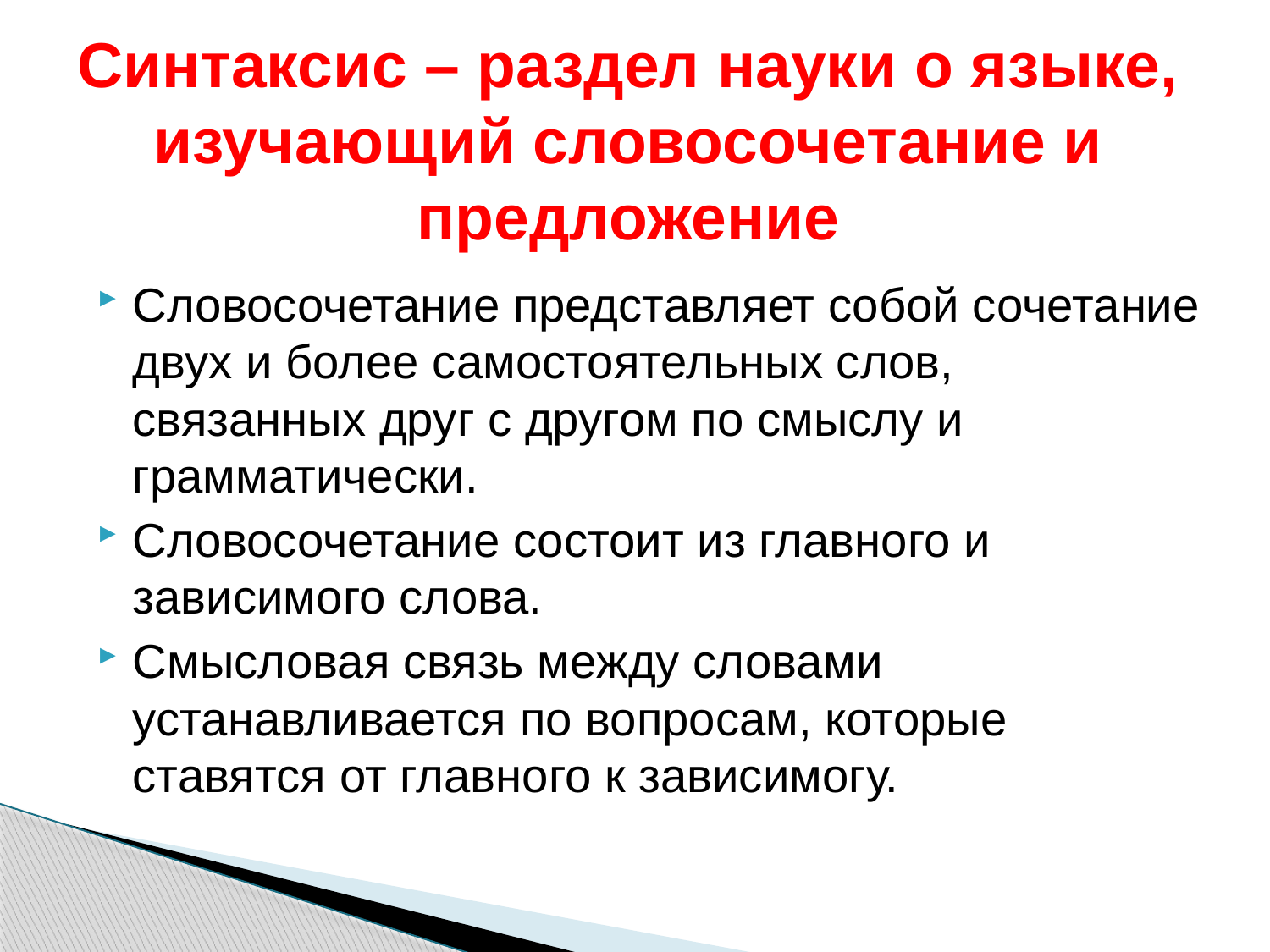

# Синтаксис – раздел науки о языке, изучающий словосочетание и предложение
Словосочетание представляет собой сочетание двух и более самостоятельных слов, связанных друг с другом по смыслу и грамматически.
Словосочетание состоит из главного и зависимого слова.
Смысловая связь между словами устанавливается по вопросам, которые ставятся от главного к зависимогу.